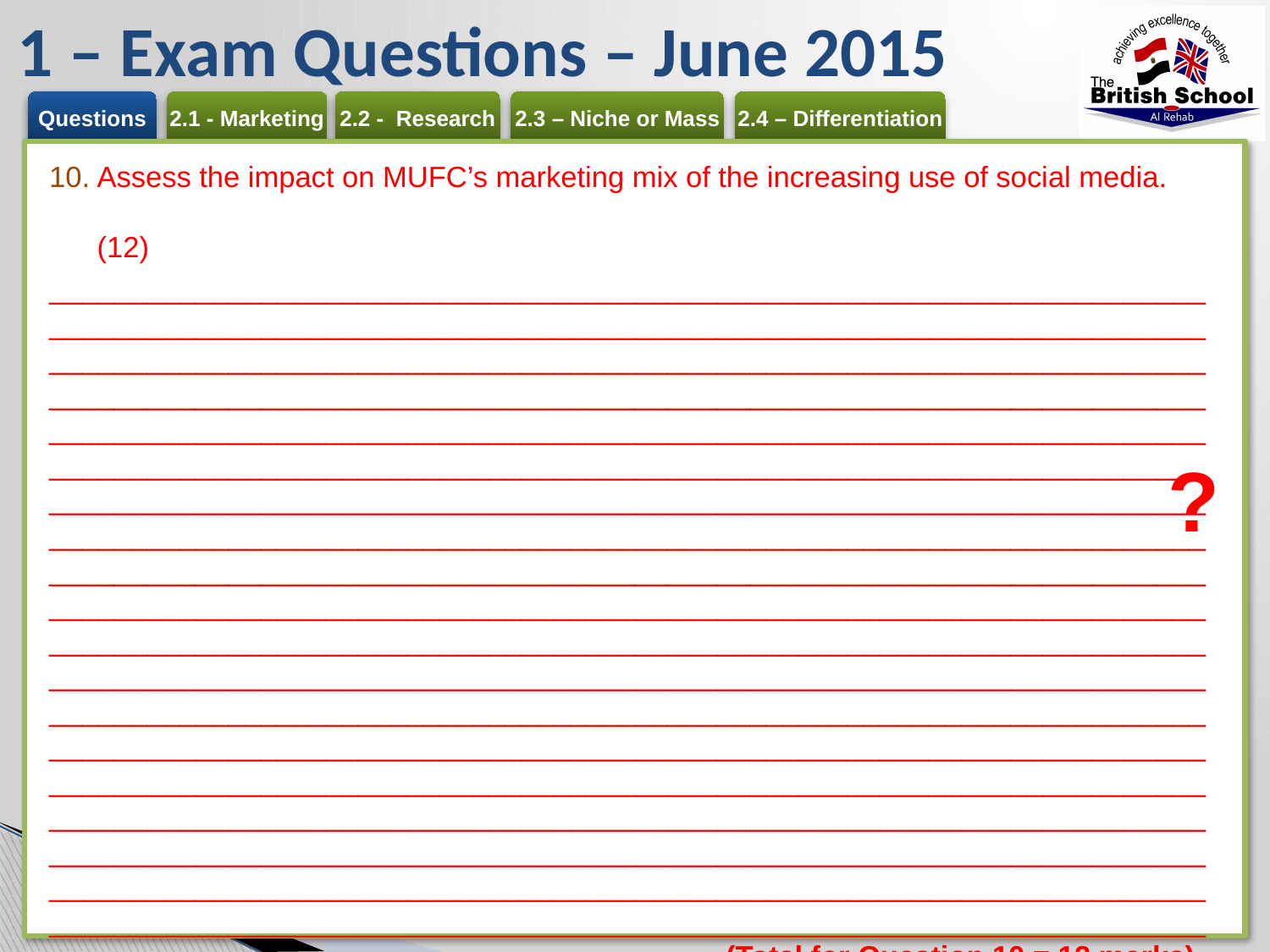

# 1 – Exam Questions – June 2015
Assess the impact on MUFC’s marketing mix of the increasing use of social media.	(12)
______________________________________________________________________________________________________________________________________________________________________________________________________________________________________________________________________________________________________________________________________________________________________________________________________________________________________________________________________________________________________________________________________________________________________________________________________________________________________________________________________________________________________________________________________________________________________________________________________________________________________________________________________________________________________________________________________________________________________________________________________________________________________________________________________________________________________________________________________________________________________________________________________________________________________________________________________________________________________________________________________________________________________________________________________________________________________________ (Total for Question 10 = 12 marks)
?